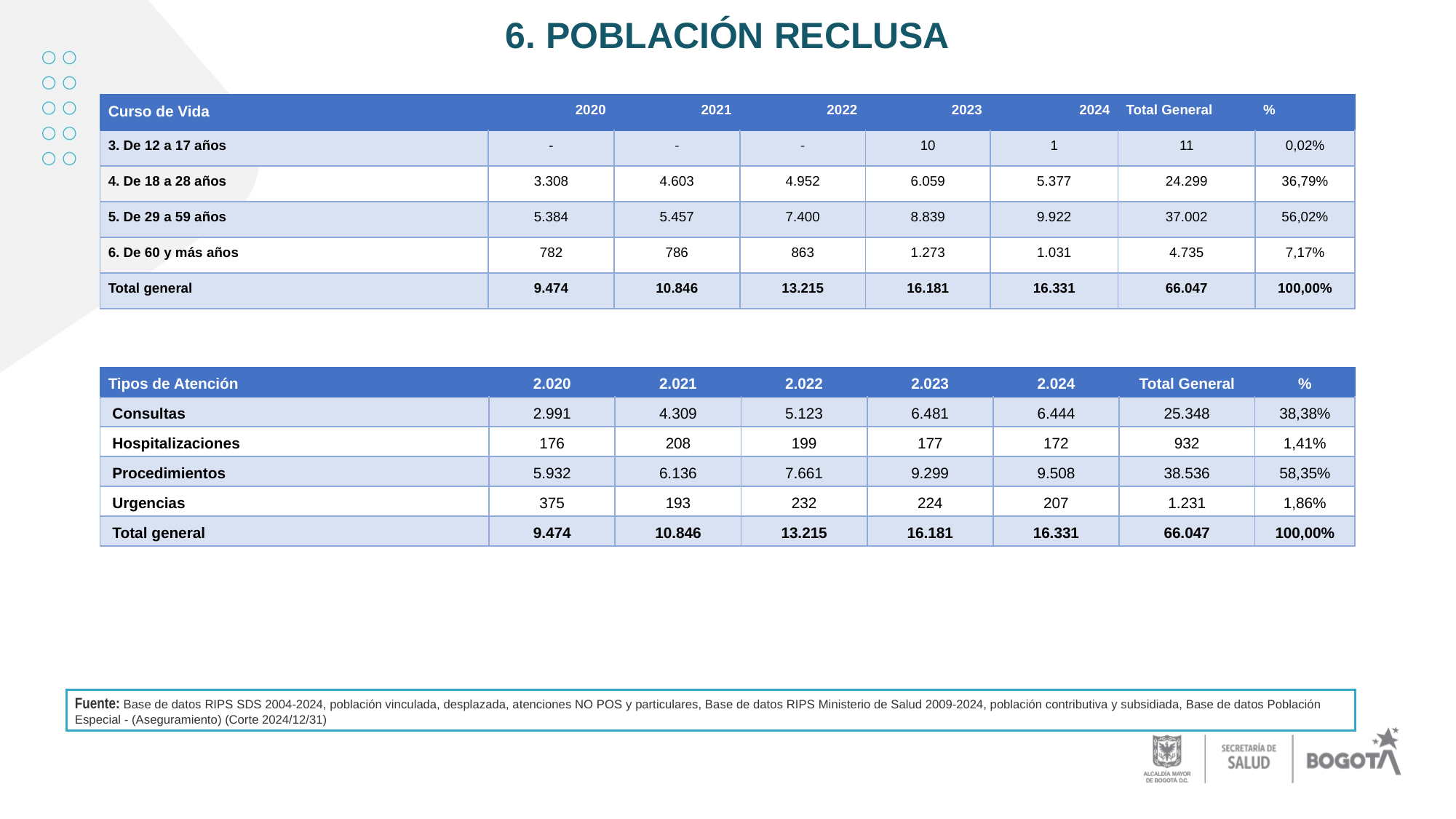

# 6. POBLACIÓN RECLUSA
| Curso de Vida | 2020 | 2021 | 2022 | 2023 | 2024 | Total General | % |
| --- | --- | --- | --- | --- | --- | --- | --- |
| 3. De 12 a 17 años | - | - | - | 10 | 1 | 11 | 0,02% |
| 4. De 18 a 28 años | 3.308 | 4.603 | 4.952 | 6.059 | 5.377 | 24.299 | 36,79% |
| 5. De 29 a 59 años | 5.384 | 5.457 | 7.400 | 8.839 | 9.922 | 37.002 | 56,02% |
| 6. De 60 y más años | 782 | 786 | 863 | 1.273 | 1.031 | 4.735 | 7,17% |
| Total general | 9.474 | 10.846 | 13.215 | 16.181 | 16.331 | 66.047 | 100,00% |
| Tipos de Atención | 2.020 | 2.021 | 2.022 | 2.023 | 2.024 | Total General | % |
| --- | --- | --- | --- | --- | --- | --- | --- |
| Consultas | 2.991 | 4.309 | 5.123 | 6.481 | 6.444 | 25.348 | 38,38% |
| Hospitalizaciones | 176 | 208 | 199 | 177 | 172 | 932 | 1,41% |
| Procedimientos | 5.932 | 6.136 | 7.661 | 9.299 | 9.508 | 38.536 | 58,35% |
| Urgencias | 375 | 193 | 232 | 224 | 207 | 1.231 | 1,86% |
| Total general | 9.474 | 10.846 | 13.215 | 16.181 | 16.331 | 66.047 | 100,00% |
Fuente: Base de datos RIPS SDS 2004-2024, población vinculada, desplazada, atenciones NO POS y particulares, Base de datos RIPS Ministerio de Salud 2009-2024, población contributiva y subsidiada, Base de datos Población Especial - (Aseguramiento) (Corte 2024/12/31)